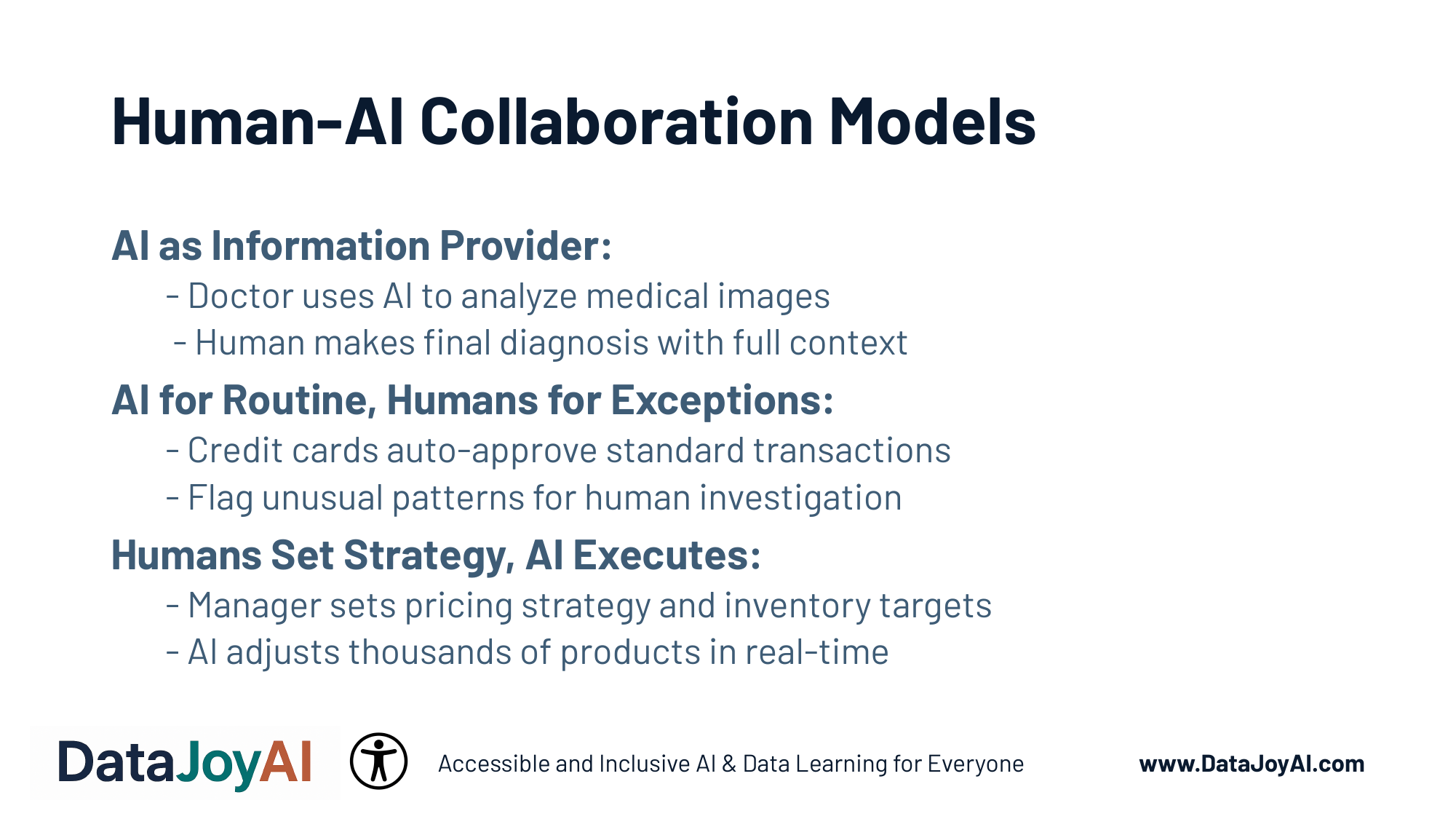

# Human-AI Collaboration Models
AI as Information Provider:
- Doctor uses AI to analyze medical images
 - Human makes final diagnosis with full context
AI for Routine, Humans for Exceptions:
- Credit cards auto-approve standard transactions
- Flag unusual patterns for human investigation
Humans Set Strategy, AI Executes:
- Manager sets pricing strategy and inventory targets
- AI adjusts thousands of products in real-time